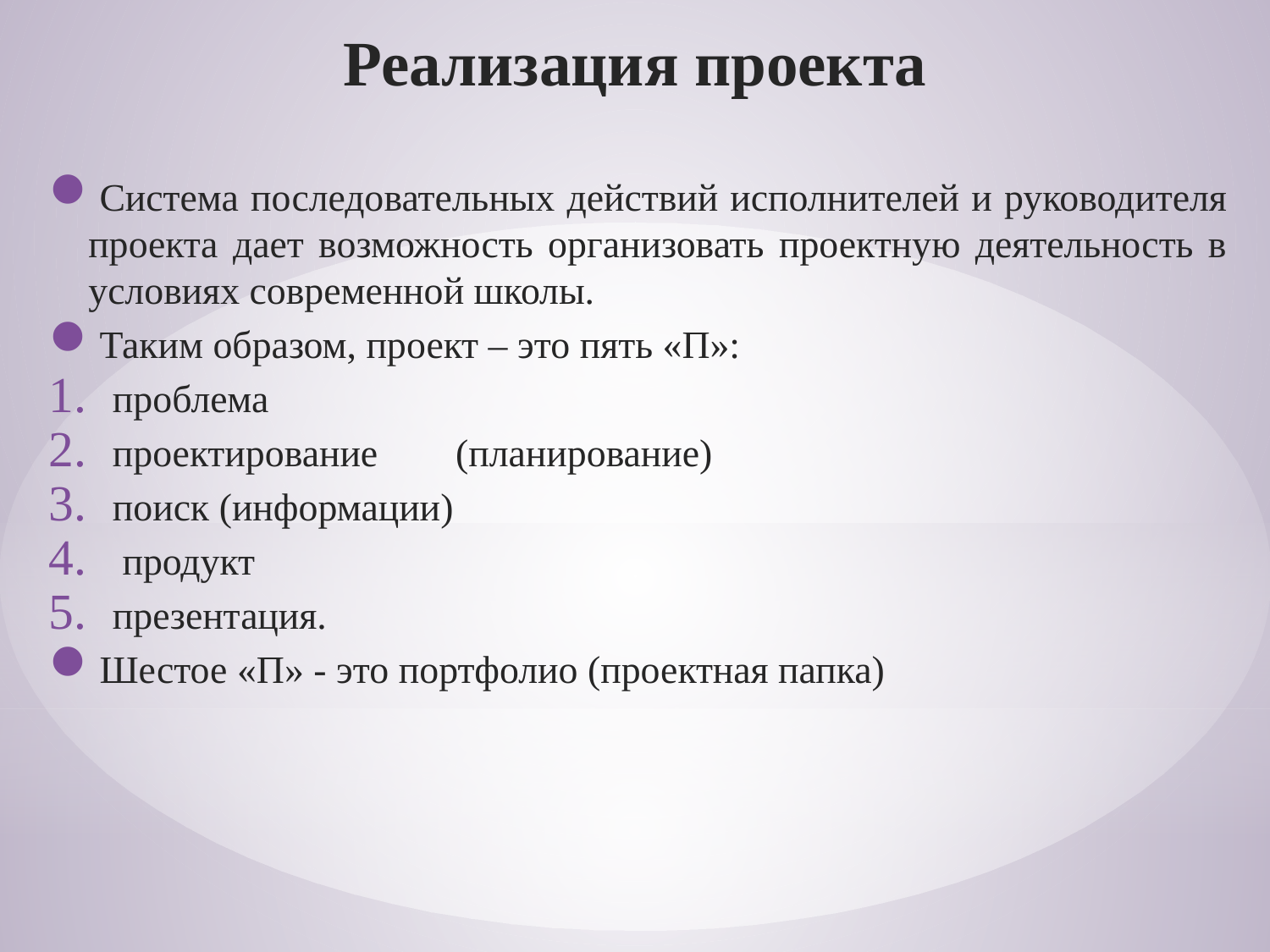

# Реализация проекта
Система последовательных действий исполнителей и руководителя проекта дает возможность организовать проектную деятельность в условиях современной школы.
Таким образом, проект – это пять «П»:
проблема
проектирование        (планирование)
поиск (информации)
 продукт
презентация.
Шестое «П» - это портфолио (проектная папка)